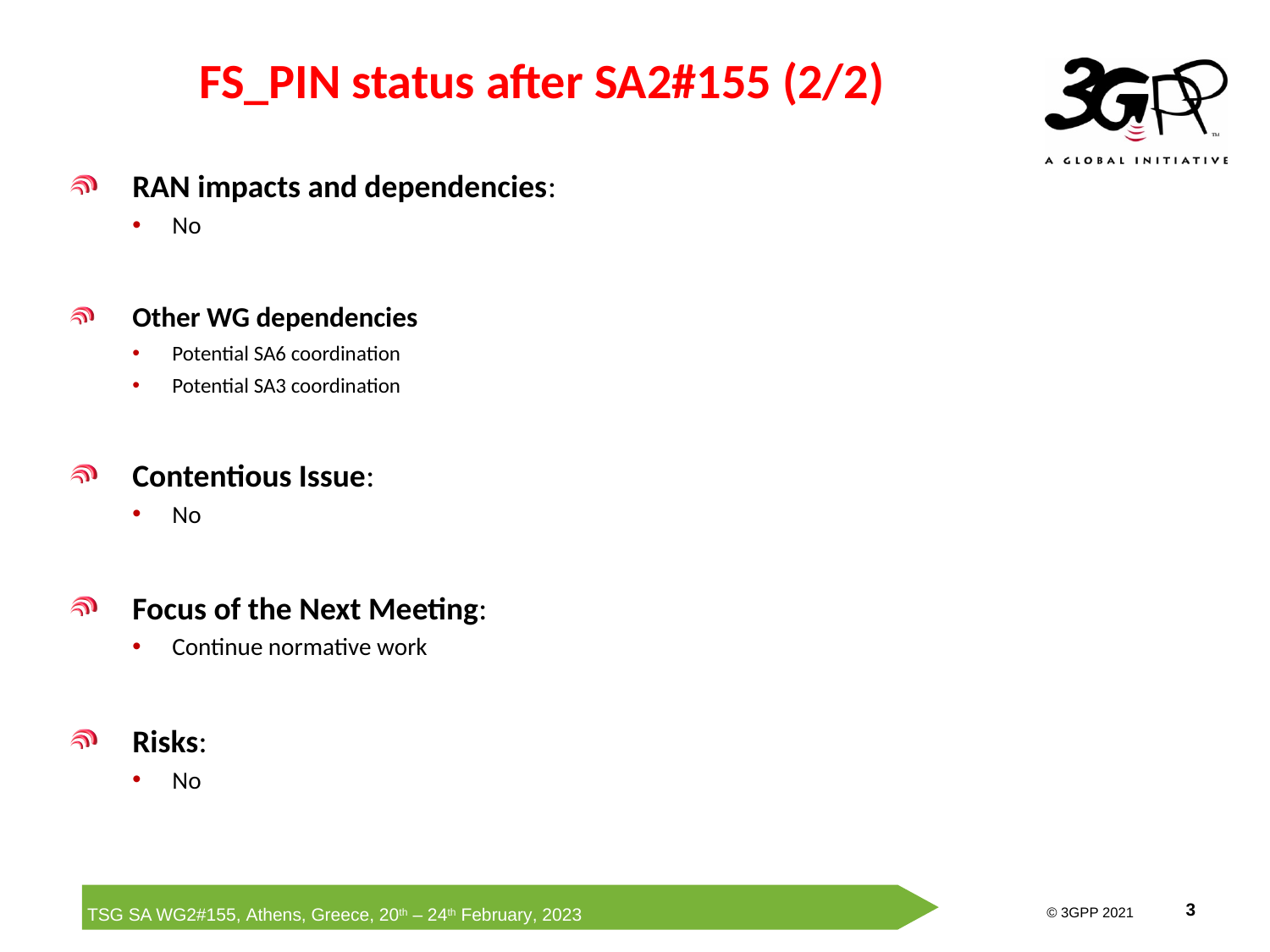

FS_PIN status after SA2#155 (2/2)
RAN impacts and dependencies:
No

Other WG dependencies
Potential SA6 coordination
Potential SA3 coordination

Contentious Issue:
No

Focus of the Next Meeting:
Continue normative work

Risks:
No